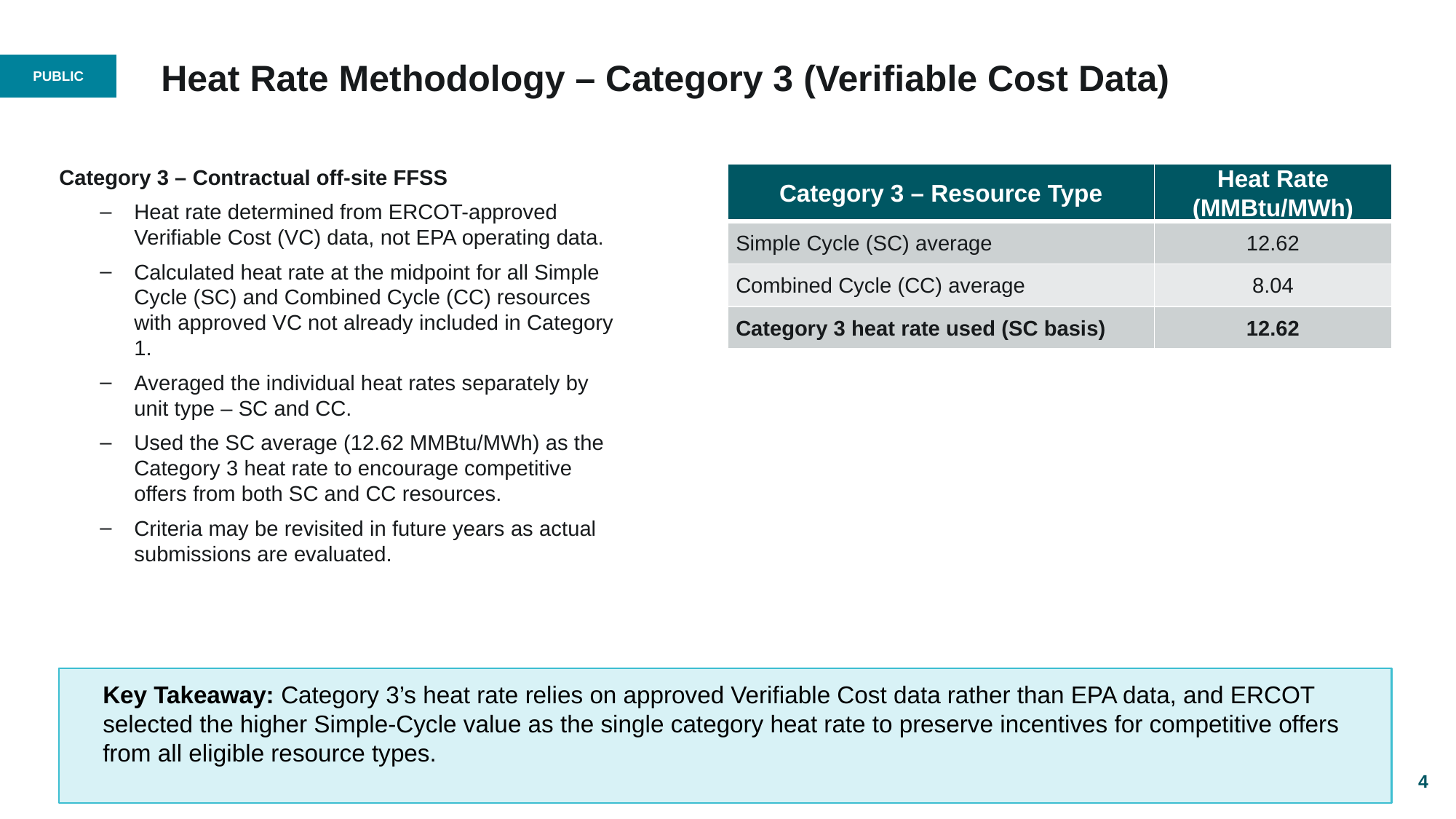

# Heat Rate Methodology – Category 3 (Verifiable Cost Data)
| Category 3 – Resource Type | Heat Rate (MMBtu/MWh) |
| --- | --- |
| Simple Cycle (SC) average | 12.62 |
| Combined Cycle (CC) average | 8.04 |
| Category 3 heat rate used (SC basis) | 12.62 |
Category 3 – Contractual off-site FFSS
Heat rate determined from ERCOT-approved Verifiable Cost (VC) data, not EPA operating data.
Calculated heat rate at the midpoint for all Simple Cycle (SC) and Combined Cycle (CC) resources with approved VC not already included in Category 1.
Averaged the individual heat rates separately by unit type – SC and CC.
Used the SC average (12.62 MMBtu/MWh) as the Category 3 heat rate to encourage competitive offers from both SC and CC resources.
Criteria may be revisited in future years as actual submissions are evaluated.
Key Takeaway: Category 3’s heat rate relies on approved Verifiable Cost data rather than EPA data, and ERCOT selected the higher Simple-Cycle value as the single category heat rate to preserve incentives for competitive offers from all eligible resource types.

4